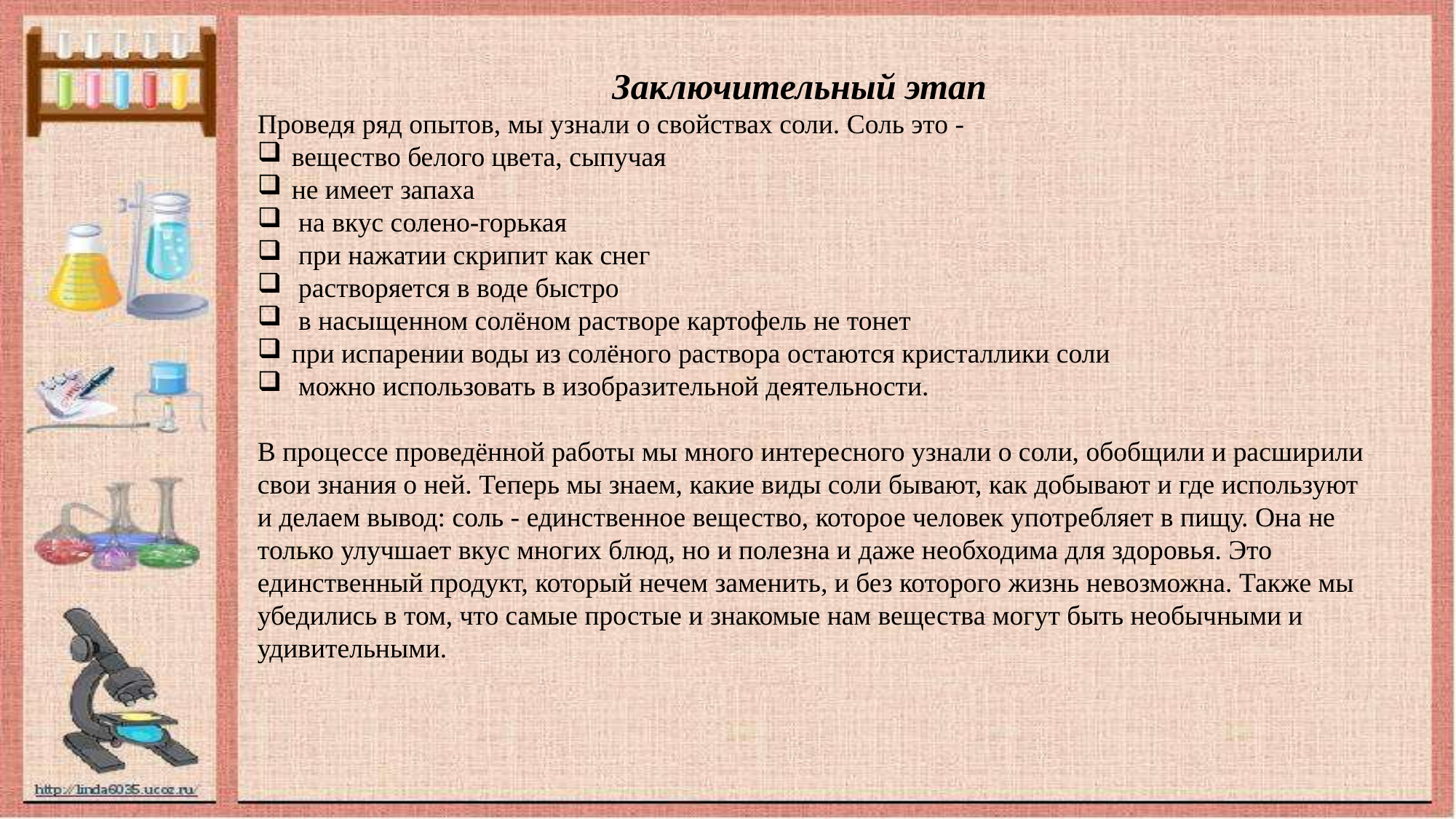

Заключительный этап
Проведя ряд опытов, мы узнали о свойствах соли. Соль это -
вещество белого цвета, сыпучая
не имеет запаха
 на вкус солено-горькая
 при нажатии скрипит как снег
 растворяется в воде быстро
 в насыщенном солёном растворе картофель не тонет
при испарении воды из солёного раствора остаются кристаллики соли
 можно использовать в изобразительной деятельности.

В процессе проведённой работы мы много интересного узнали о соли, обобщили и расширили свои знания о ней. Теперь мы знаем, какие виды соли бывают, как добывают и где используют и делаем вывод: соль - единственное вещество, которое человек употребляет в пищу. Она не только улучшает вкус многих блюд, но и полезна и даже необходима для здоровья. Это единственный продукт, который нечем заменить, и без которого жизнь невозможна. Также мы убедились в том, что самые простые и знакомые нам вещества могут быть необычными и удивительными.